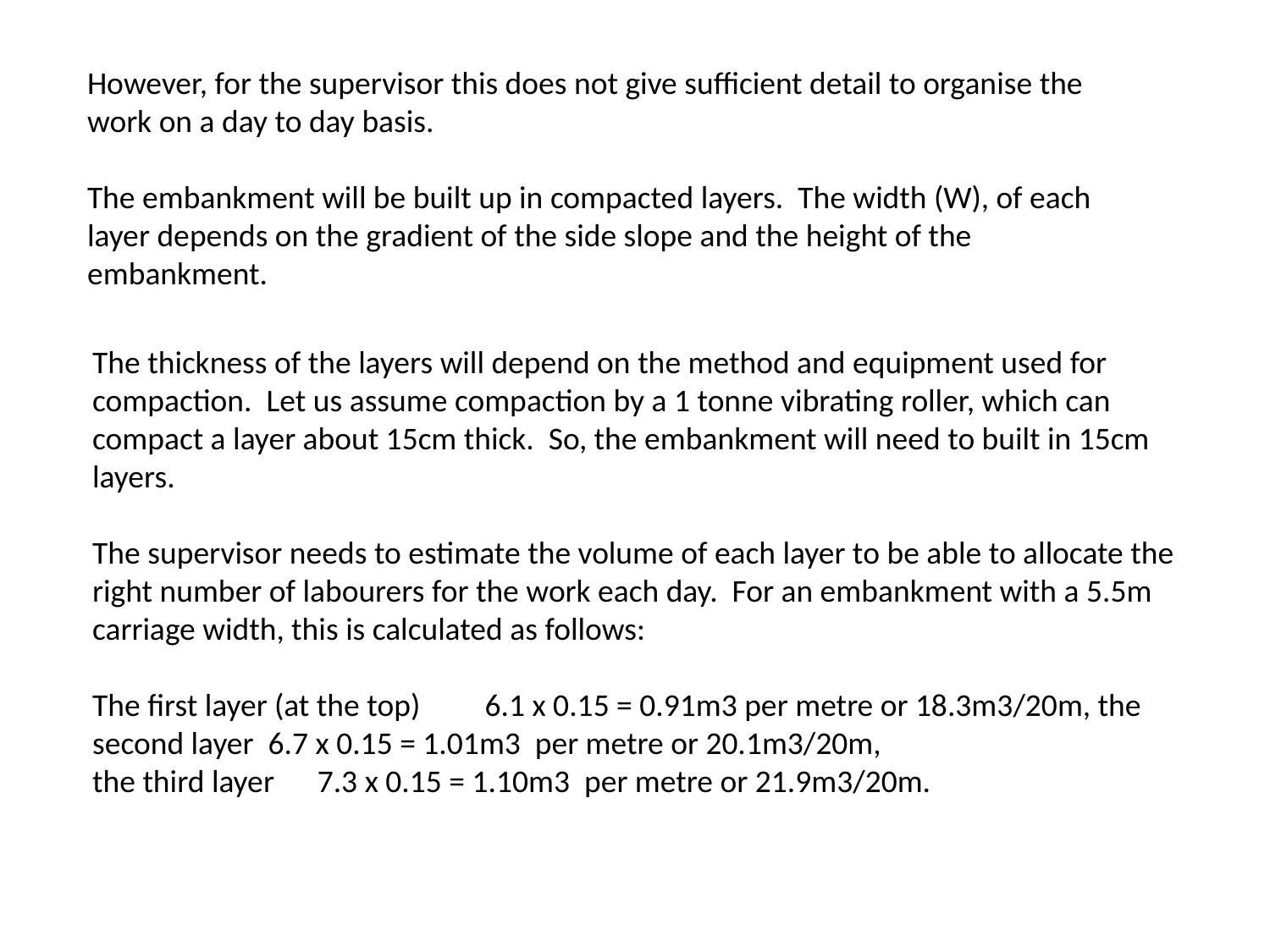

However, for the supervisor this does not give sufficient detail to organise the work on a day to day basis.

The embankment will be built up in compacted layers.  The width (W), of each layer depends on the gradient of the side slope and the height of the embankment.
The thickness of the layers will depend on the method and equipment used for compaction.  Let us assume compaction by a 1 tonne vibrating roller, which can compact a layer about 15cm thick.  So, the embankment will need to built in 15cm layers.

The supervisor needs to estimate the volume of each layer to be able to allocate the right number of labourers for the work each day.  For an embankment with a 5.5m carriage width, this is calculated as follows:

The first layer (at the top)         6.1 x 0.15 = 0.91m3 per metre or 18.3m3/20m, the second layer  6.7 x 0.15 = 1.01m3  per metre or 20.1m3/20m,
the third layer      7.3 x 0.15 = 1.10m3  per metre or 21.9m3/20m.